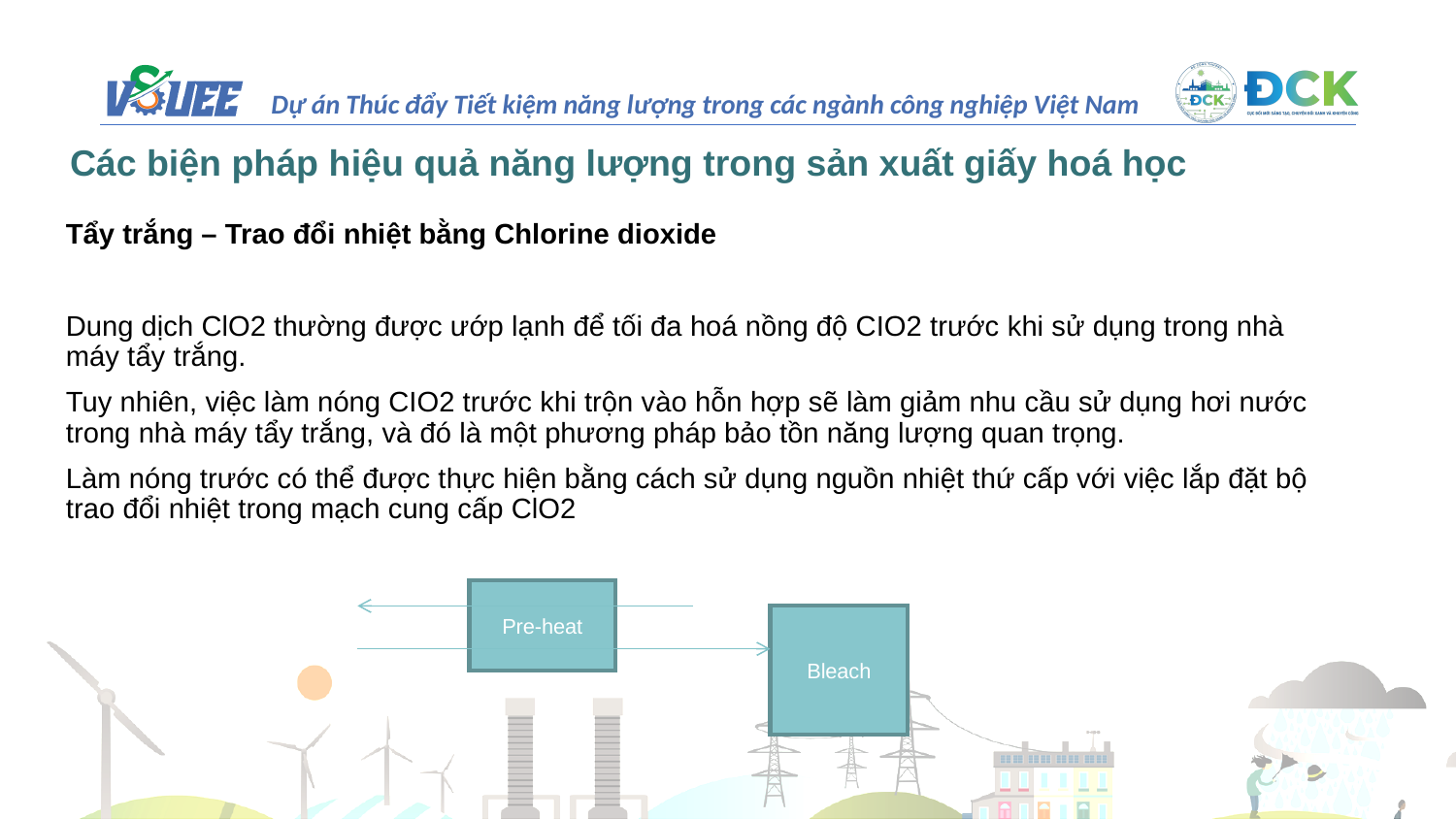

# Các biện pháp hiệu quả năng lượng trong sản xuất giấy hoá học
Tẩy trắng – Trao đổi nhiệt bằng Chlorine dioxide

Dung dịch ClO2 thường được ướp lạnh để tối đa hoá nồng độ CIO2 trước khi sử dụng trong nhà máy tẩy trắng.
Tuy nhiên, việc làm nóng CIO2 trước khi trộn vào hỗn hợp sẽ làm giảm nhu cầu sử dụng hơi nước trong nhà máy tẩy trắng, và đó là một phương pháp bảo tồn năng lượng quan trọng.
Làm nóng trước có thể được thực hiện bằng cách sử dụng nguồn nhiệt thứ cấp với việc lắp đặt bộ trao đổi nhiệt trong mạch cung cấp ClO2

Pre-heat
Bleach